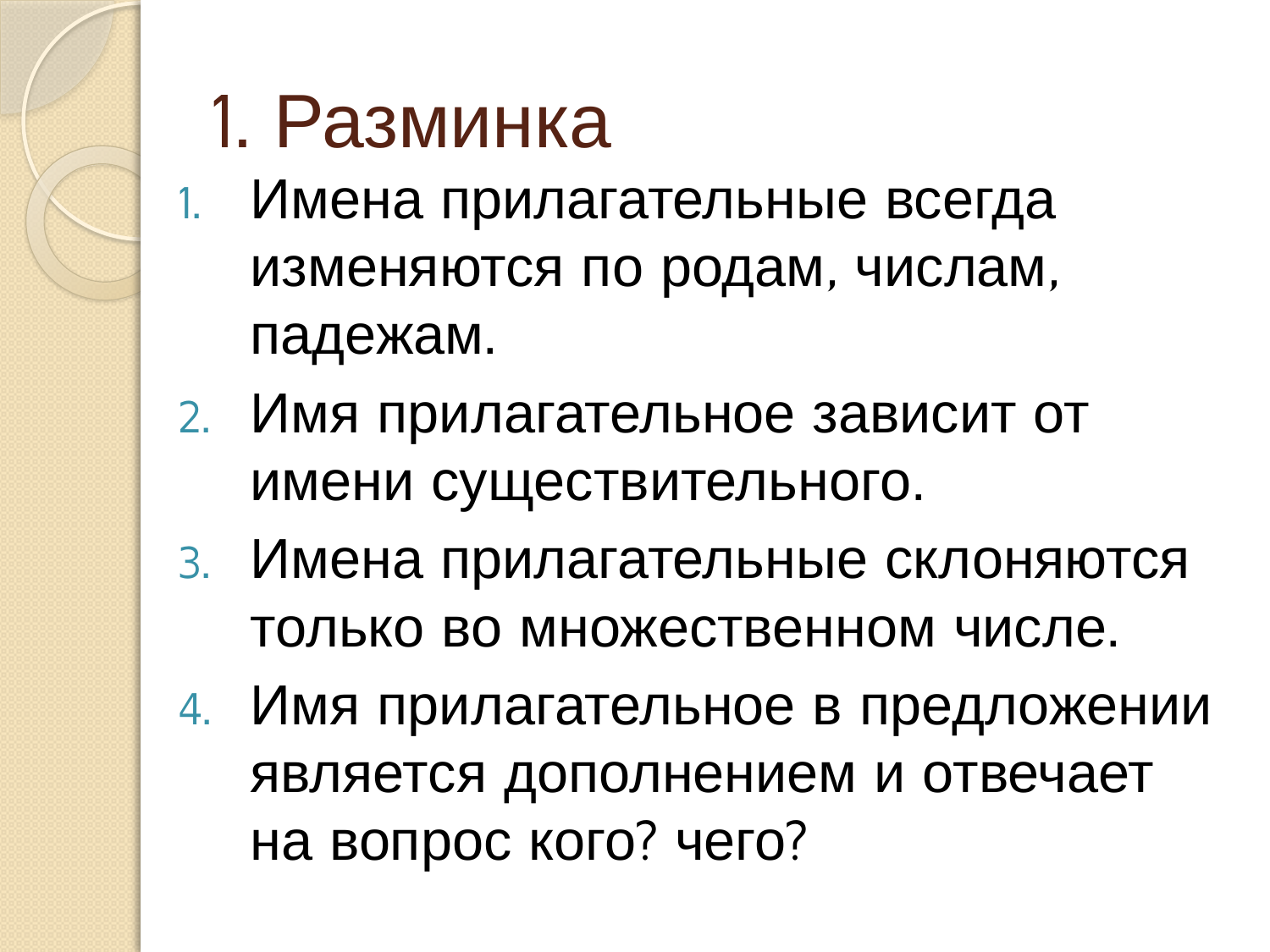

# 1. Разминка
Имена прилагательные всегда изменяются по родам, числам, падежам.
Имя прилагательное зависит от имени существительного.
Имена прилагательные склоняются только во множественном числе.
Имя прилагательное в предложении является дополнением и отвечает  на вопрос кого? чего?